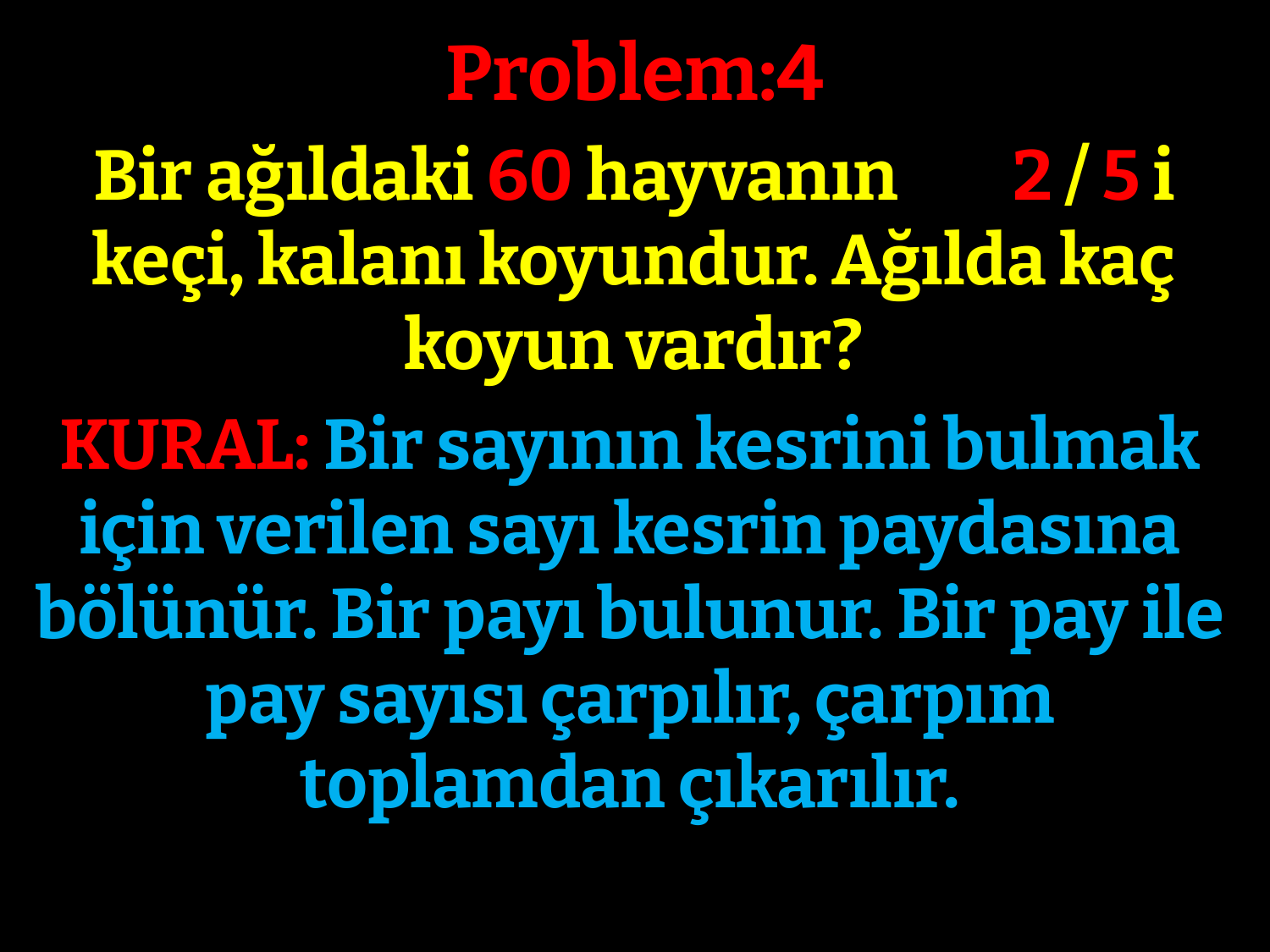

Problem:4
Bir ağıldaki 60 hayvanın         2 / 5 i keçi, kalanı koyundur. Ağılda kaç koyun vardır?
#
KURAL: Bir sayının kesrini bulmak için verilen sayı kesrin paydasına bölünür. Bir payı bulunur. Bir pay ile pay sayısı çarpılır, çarpım toplamdan çıkarılır.